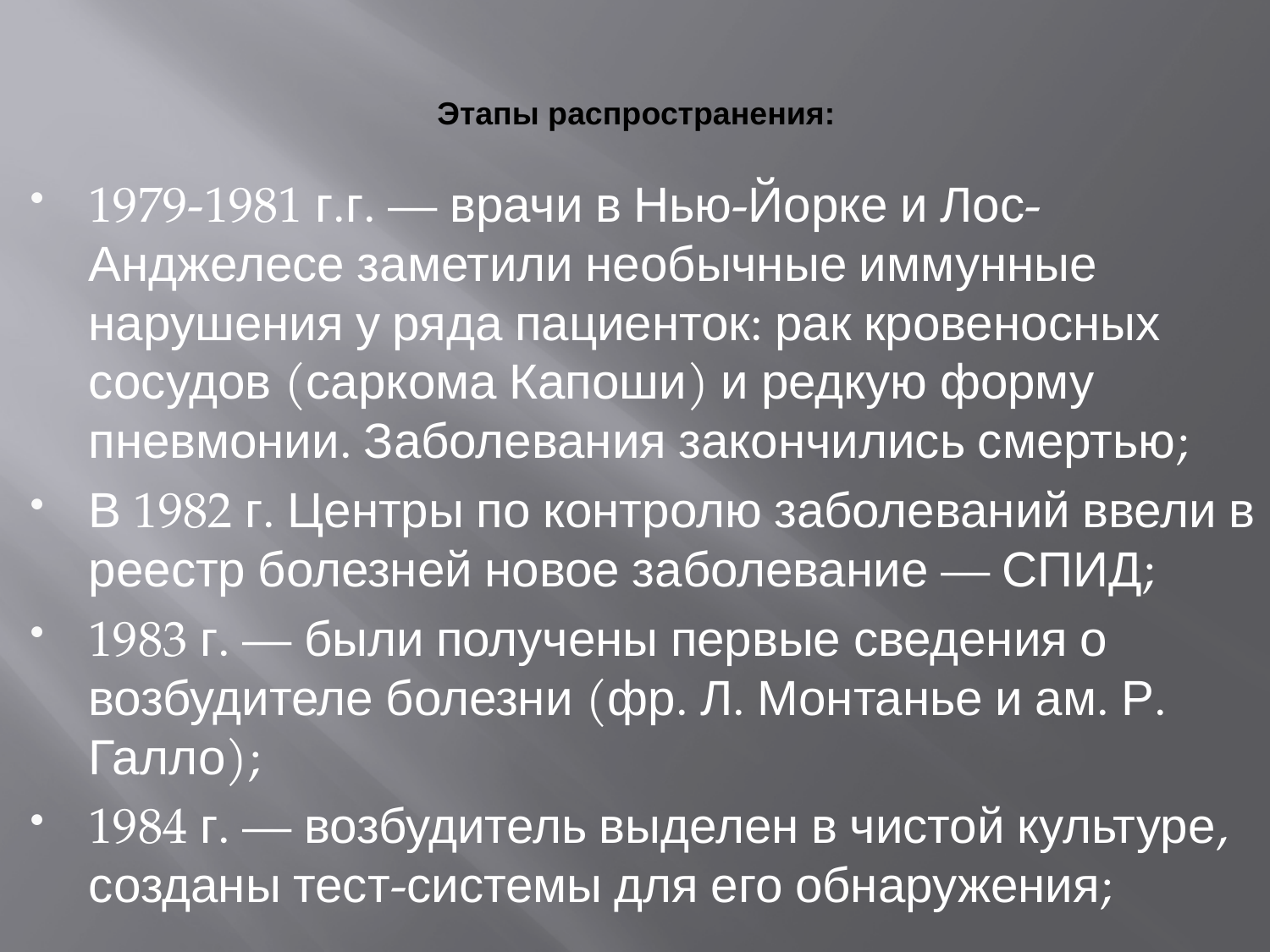

# Этапы распространения:
1979-1981 г.г. — врачи в Нью-Йорке и Лос-Анджелесе заметили необычные иммунные нарушения у ряда пациенток: рак кровеносных сосудов (саркома Капоши) и редкую форму пневмонии. Заболевания закончились смертью;
В 1982 г. Центры по контролю заболеваний ввели в реестр болезней новое заболевание — СПИД;
1983 г. — были получены первые сведения о возбудителе болезни (фр. Л. Монтанье и ам. Р. Галло);
1984 г. — возбудитель выделен в чистой культуре, созданы тест-системы для его обнаружения;